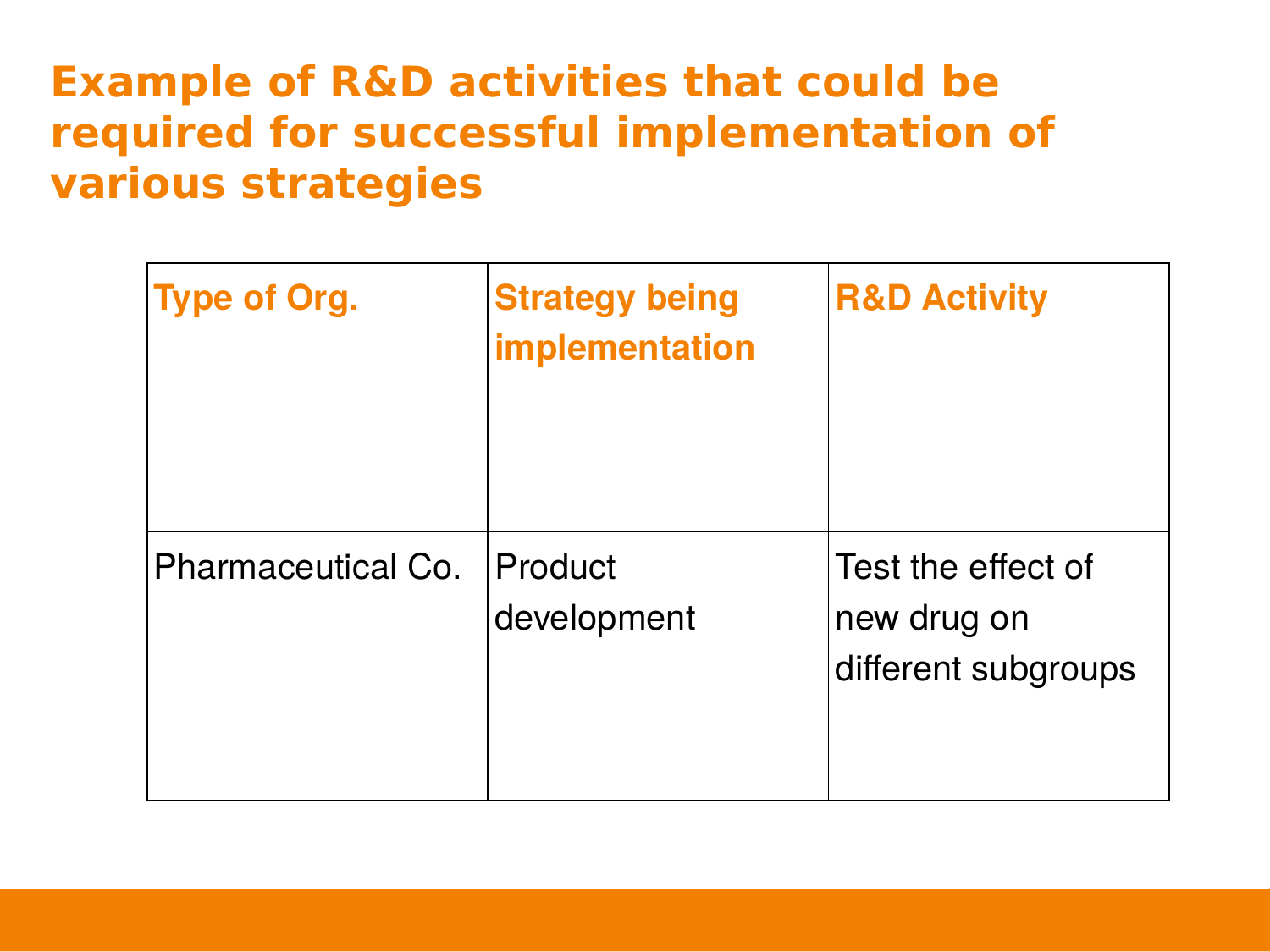

# Example of R&D activities that could be required for successful implementation of various strategies
| Type of Org. | Strategy being implementation | R&D Activity |
| --- | --- | --- |
| Pharmaceutical Co. | Product development | Test the effect of new drug on different subgroups |